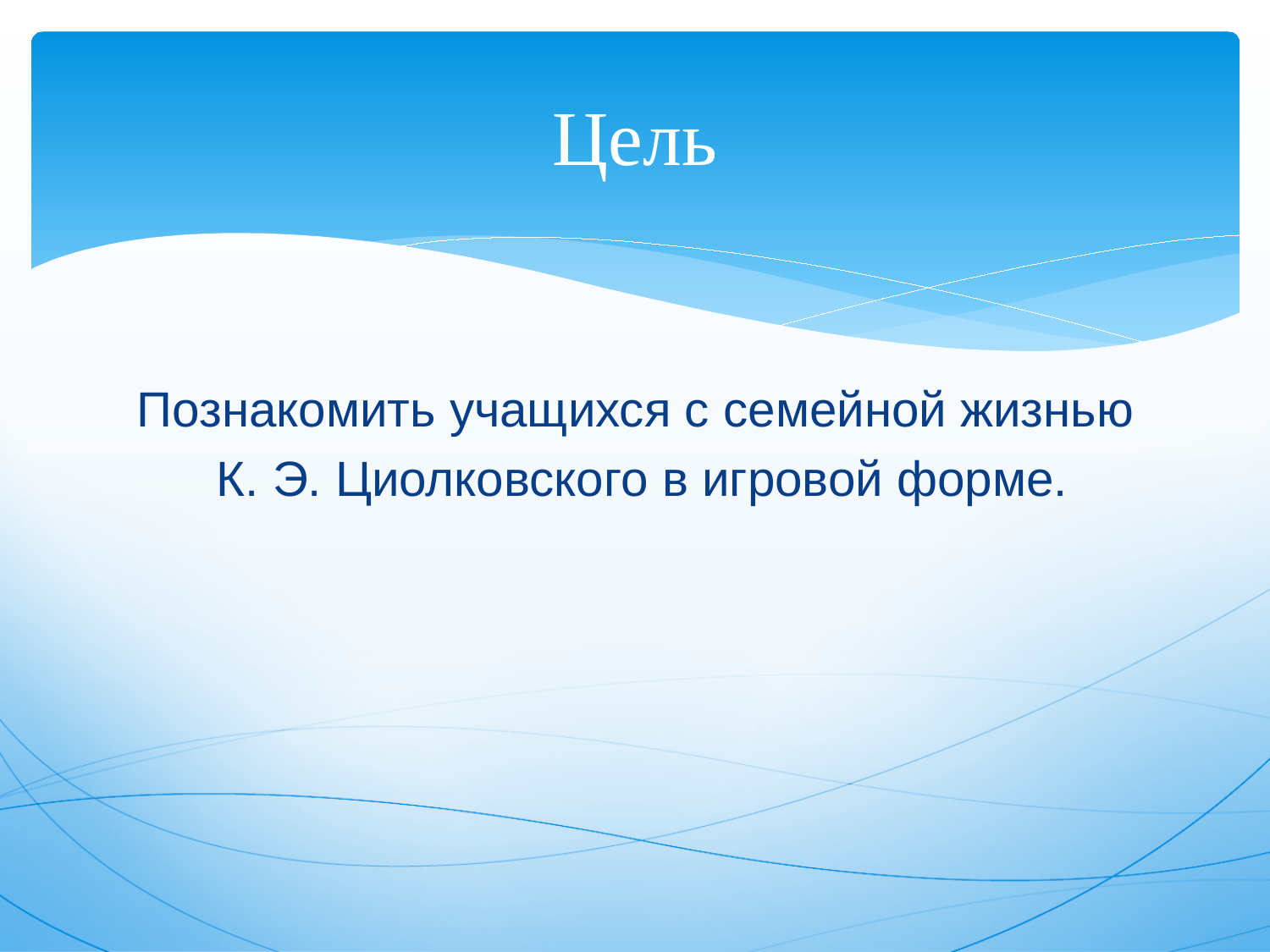

# Цель
Познакомить учащихся с семейной жизнью
 К. Э. Циолковского в игровой форме.